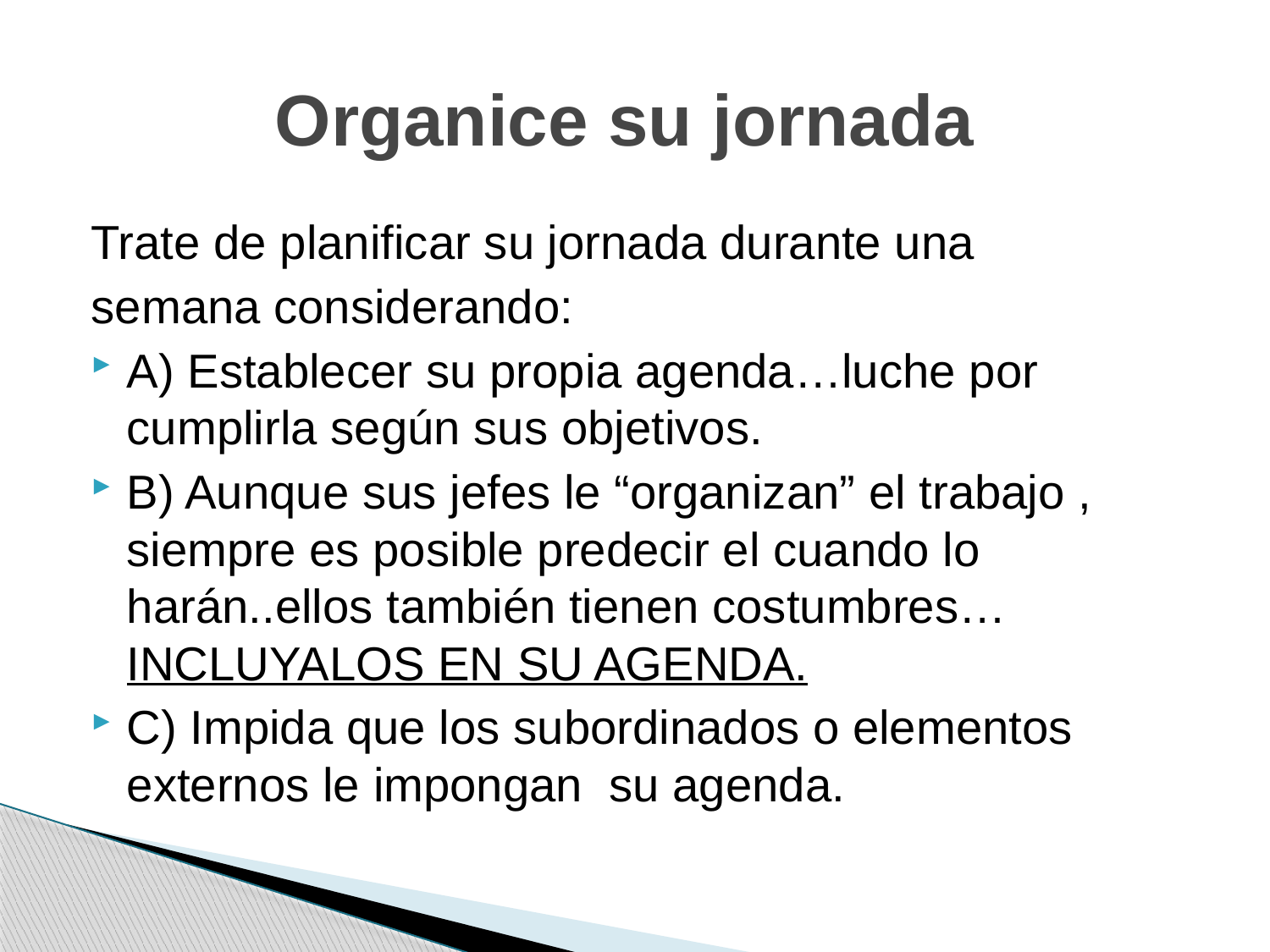

# Organice su jornada
Trate de planificar su jornada durante una
semana considerando:
A) Establecer su propia agenda…luche por cumplirla según sus objetivos.
B) Aunque sus jefes le “organizan” el trabajo , siempre es posible predecir el cuando lo harán..ellos también tienen costumbres…INCLUYALOS EN SU AGENDA.
C) Impida que los subordinados o elementos externos le impongan  su agenda.